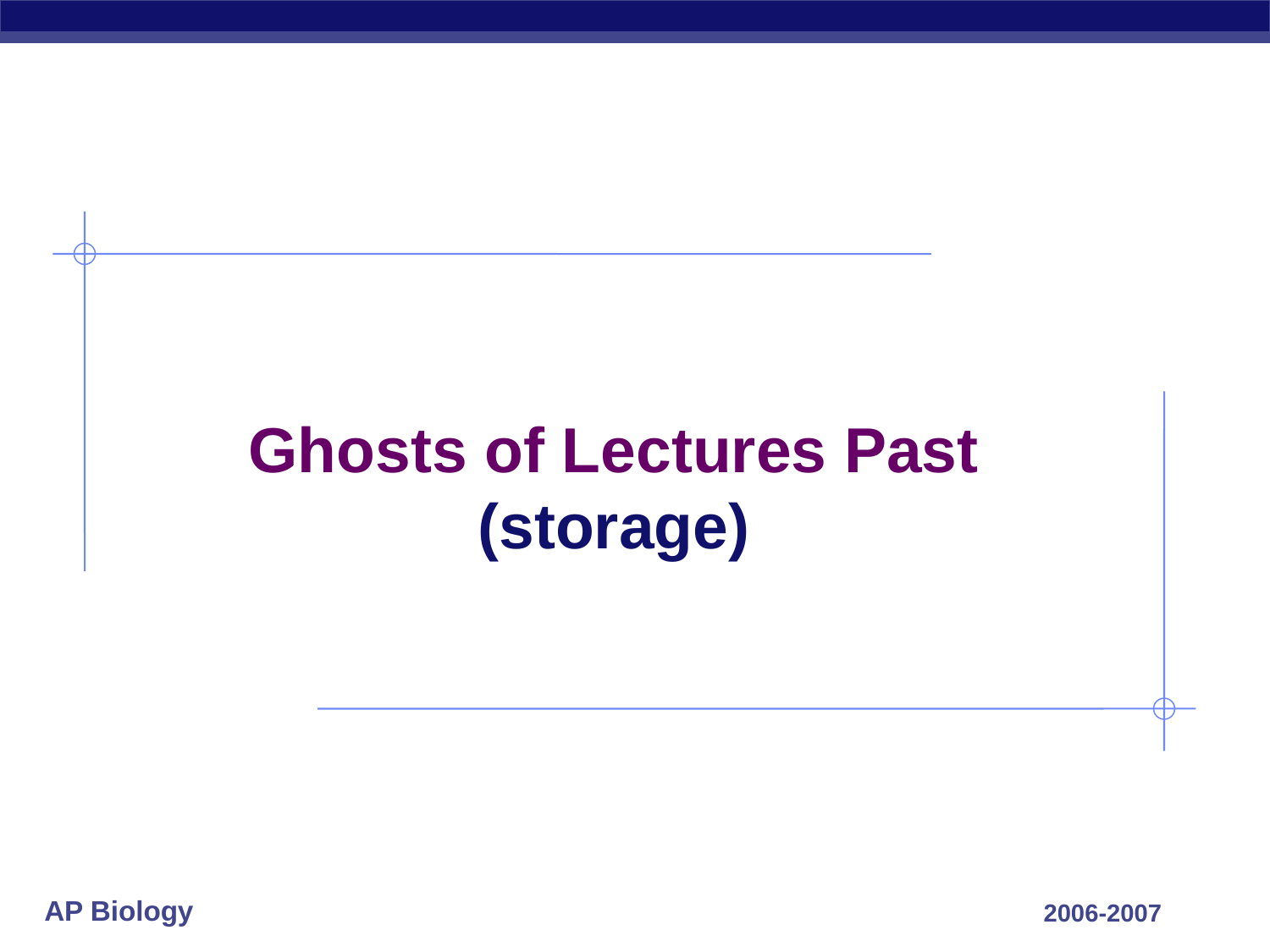

# Ghosts of Lectures Past (storage)
2006-2007